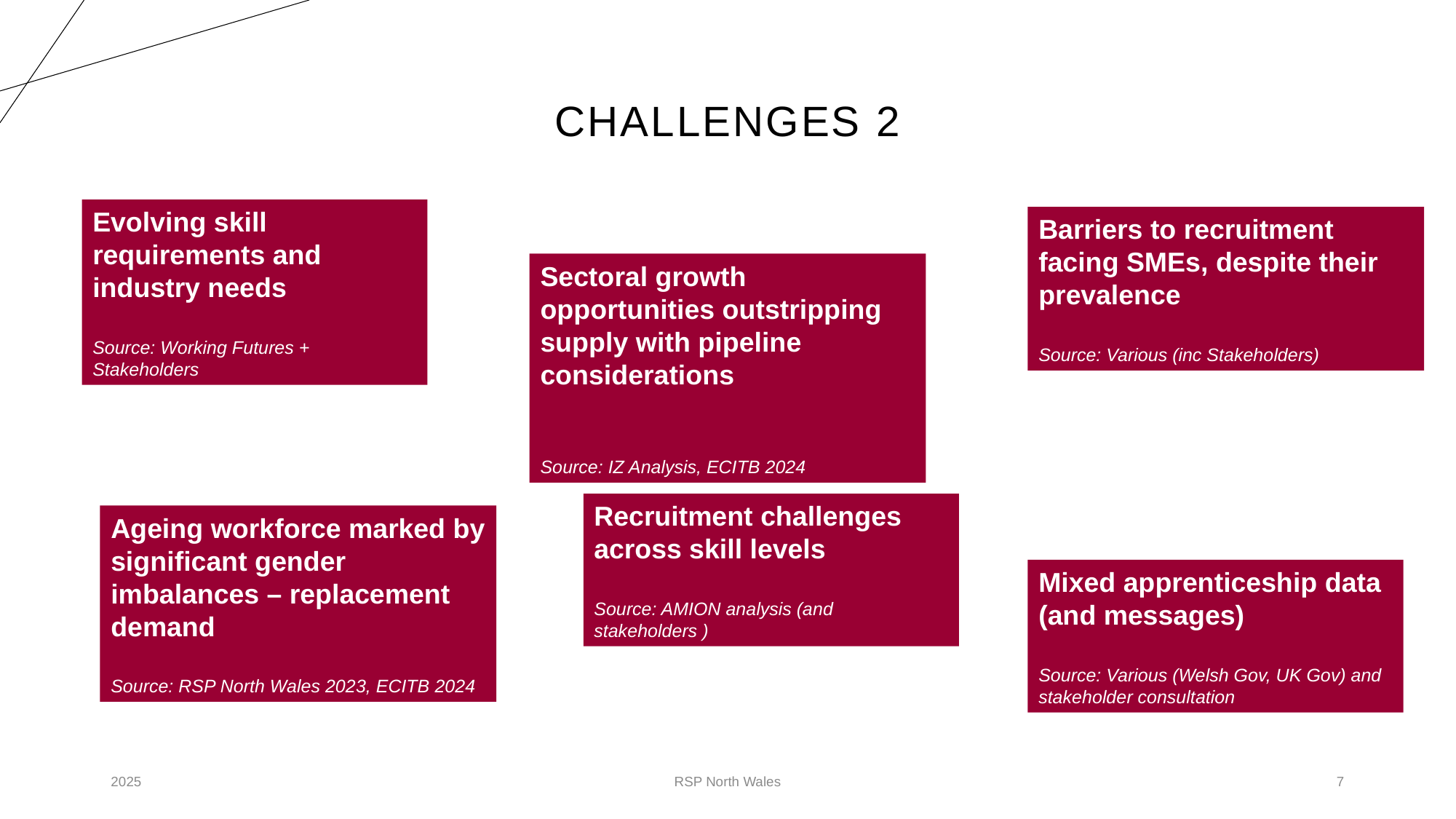

# Challenges 2
Evolving skill requirements and industry needs

Source: Working Futures + Stakeholders
Barriers to recruitment facing SMEs, despite their prevalence

Source: Various (inc Stakeholders)
Sectoral growth opportunities outstripping supply with pipeline considerations

Source: IZ Analysis, ECITB 2024
Recruitment challenges across skill levels

Source: AMION analysis (and stakeholders )
Ageing workforce marked by significant gender imbalances – replacement demand

Source: RSP North Wales 2023, ECITB 2024
Mixed apprenticeship data (and messages)

Source: Various (Welsh Gov, UK Gov) and stakeholder consultation
2025
RSP North Wales
7